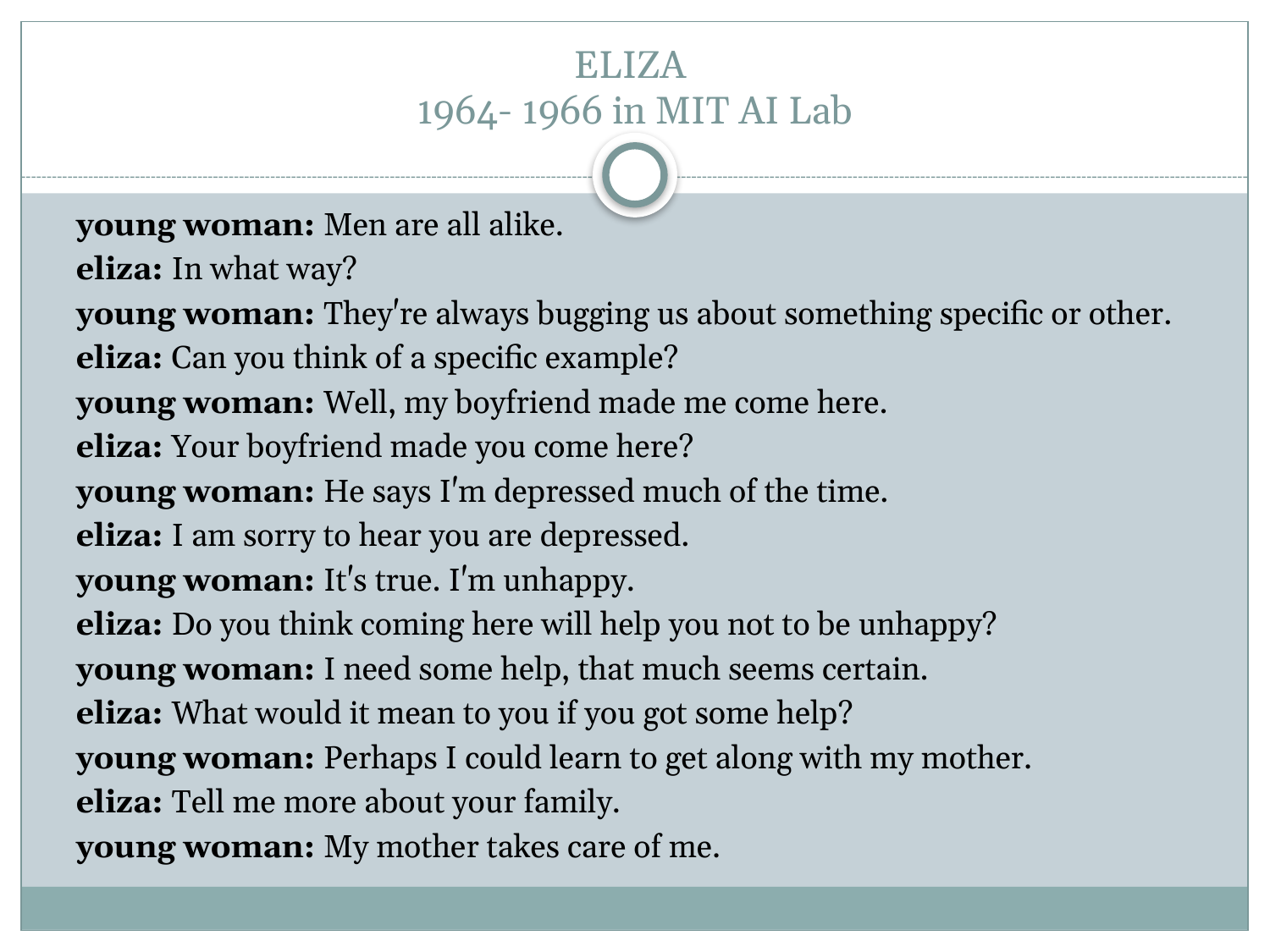

# ELIZA 1964- 1966 in MIT AI Lab
young woman: Men are all alike.
eliza: In what way?
young woman: They're always bugging us about something specific or other.
eliza: Can you think of a specific example?
young woman: Well, my boyfriend made me come here.
eliza: Your boyfriend made you come here?
young woman: He says I'm depressed much of the time.
eliza: I am sorry to hear you are depressed.
young woman: It's true. I'm unhappy.
eliza: Do you think coming here will help you not to be unhappy?
young woman: I need some help, that much seems certain.
eliza: What would it mean to you if you got some help?
young woman: Perhaps I could learn to get along with my mother.
eliza: Tell me more about your family.
young woman: My mother takes care of me.